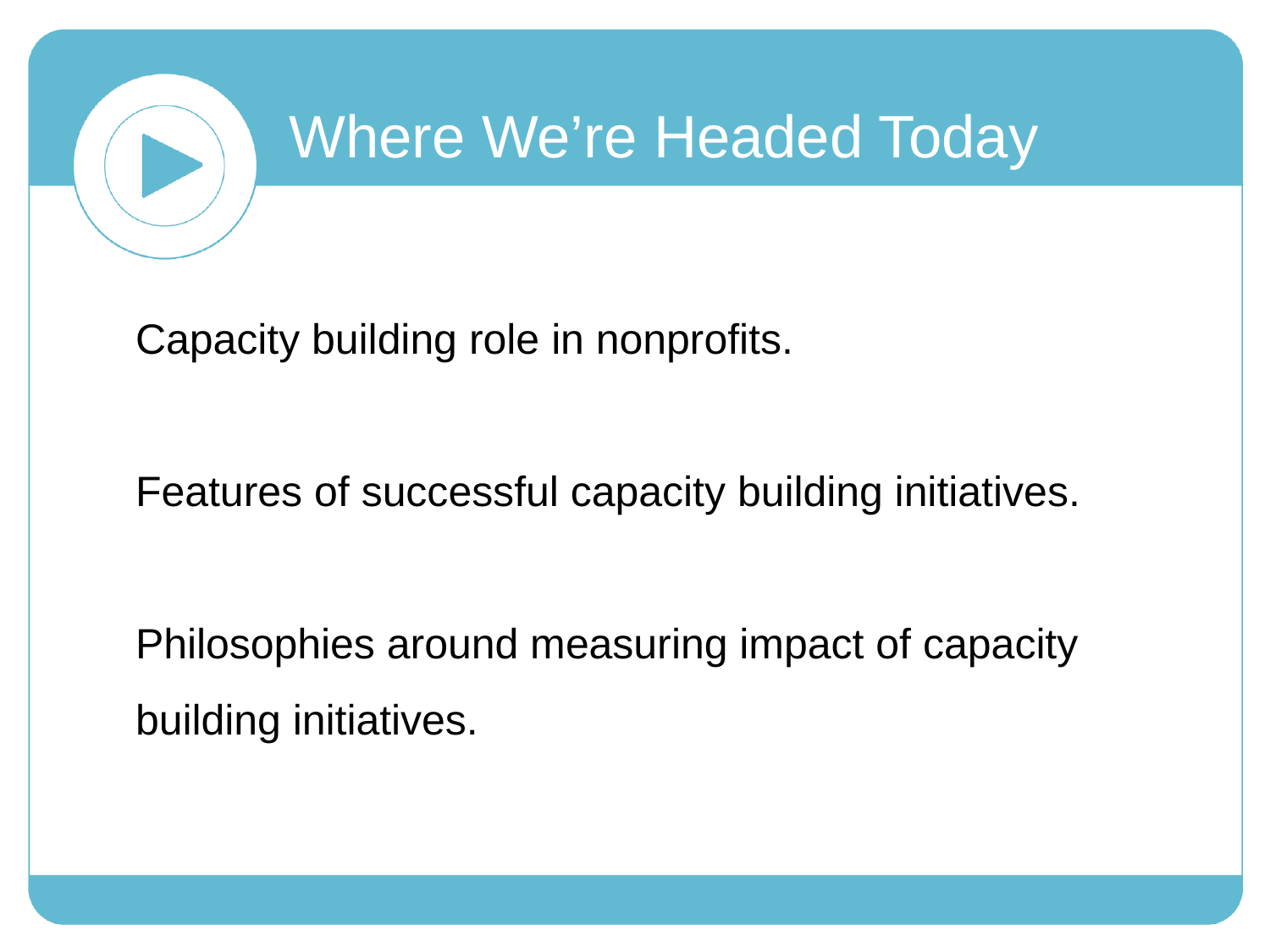

Where We’re Headed Today
Capacity building role in nonprofits.

Features of successful capacity building initiatives.

Philosophies around measuring impact of capacity building initiatives.